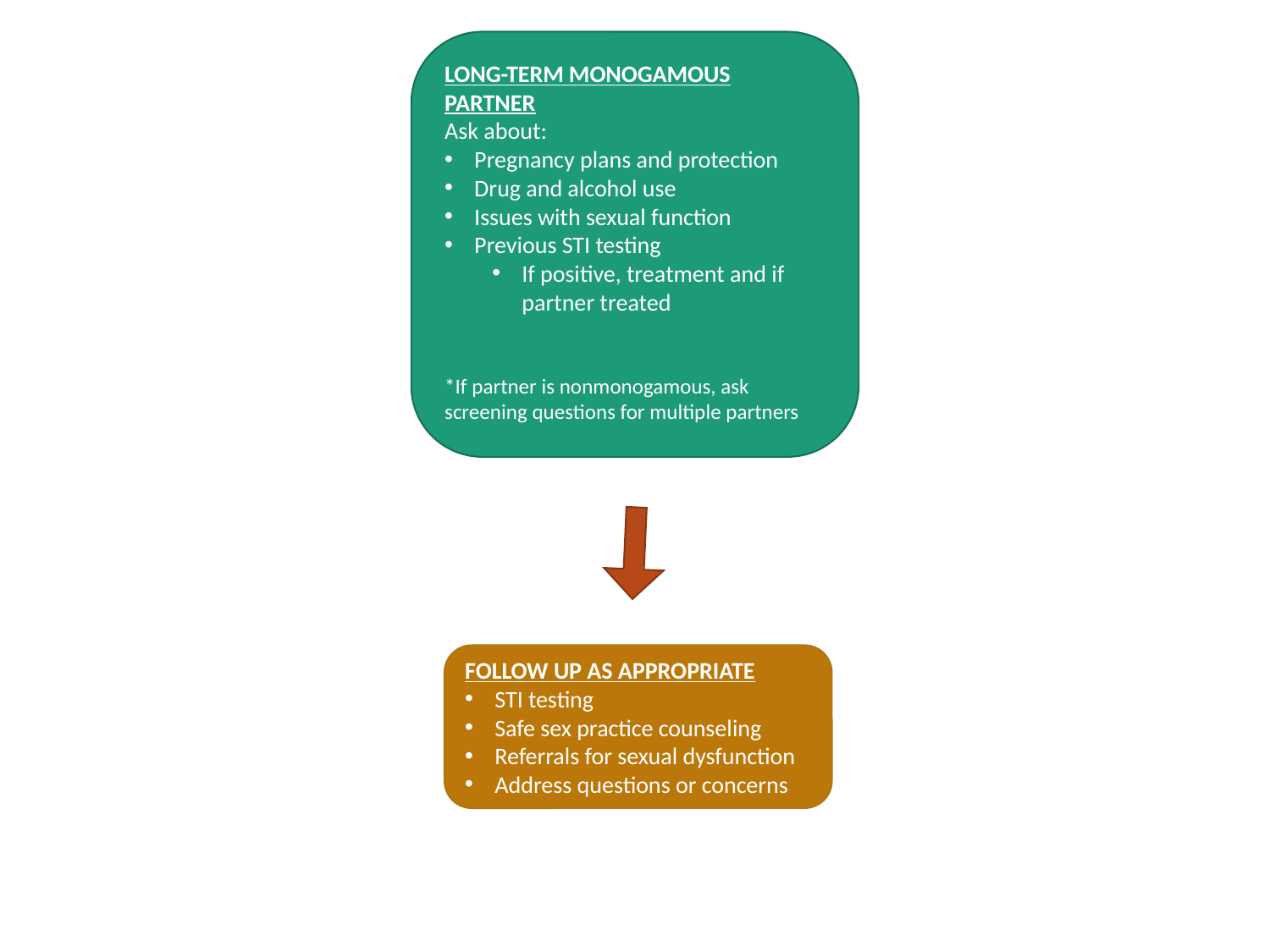

LONG-TERM MONOGAMOUS PARTNER
Ask about:
Pregnancy plans and protection
Drug and alcohol use
Issues with sexual function
Previous STI testing
If positive, treatment and if partner treated

*If partner is nonmonogamous, ask screening questions for multiple partners

FOLLOW UP AS APPROPRIATE
STI testing
Safe sex practice counseling
Referrals for sexual dysfunction
Address questions or concerns